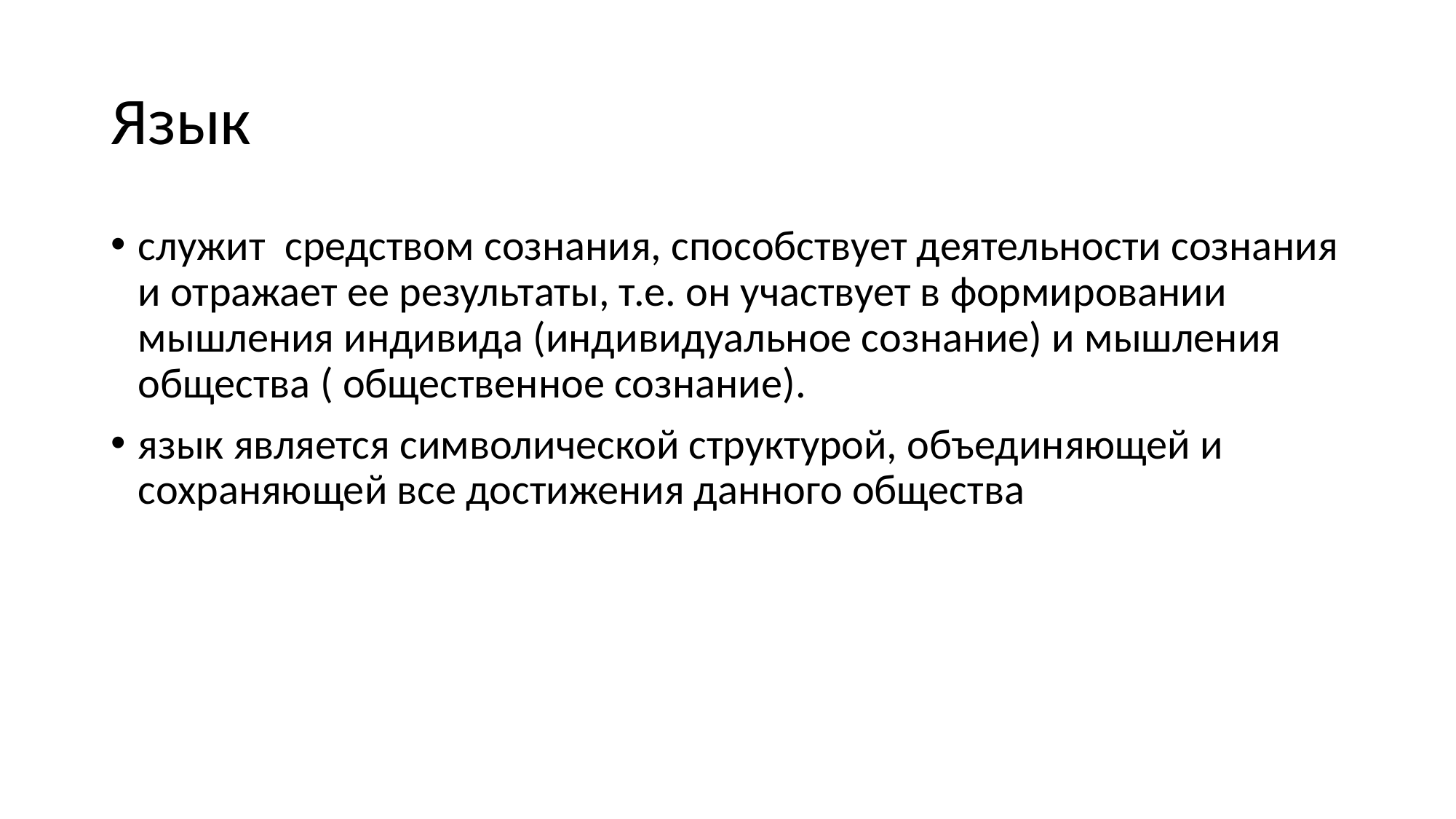

# Язык
служит  средством сознания, способствует деятельности сознания и отражает ее результаты, т.е. он участвует в формировании мышления индивида (индивидуальное сознание) и мышления общества ( общественное сознание).
язык является символической структурой, объединяющей и сохраняющей все достижения данного общества